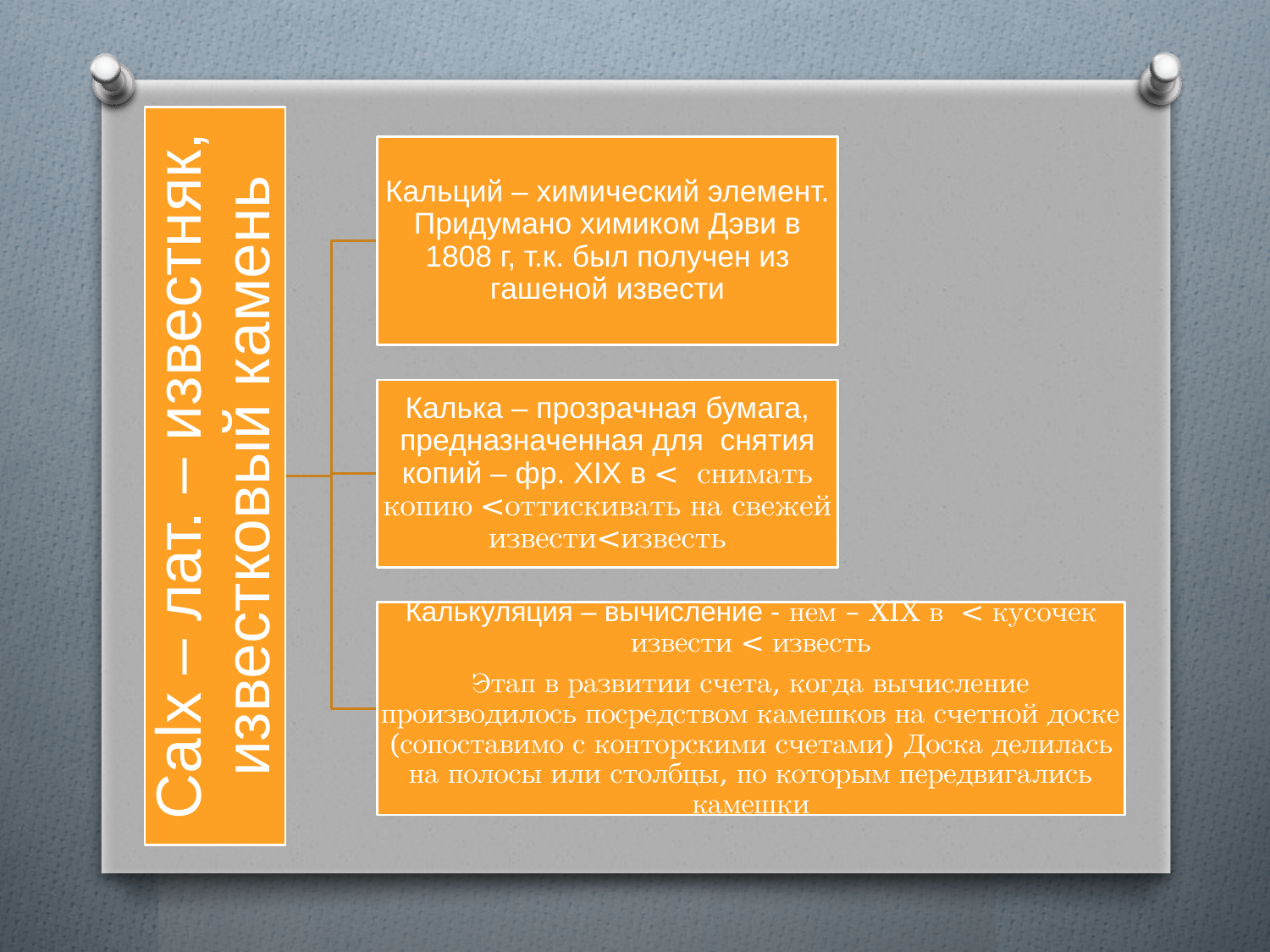

Calx – лат. – известняк, известковый камень
Кальций – химический элемент. Придумано химиком Дэви в 1808 г, т.к. был получен из гашеной извести
Калька – прозрачная бумага, предназначенная для  снятия копий – фр. XIX в <  снимать копию <оттискивать на свежей извести<известь
Калькуляция – вычисление - нем – XIX в  < кусочек извести < известь
Этап в развитии счета, когда вычисление производилось посредством камешков на счетной доске (сопоставимо с конторскими счетами) Доска делилась на полосы или столбцы, по которым передвигались камешки